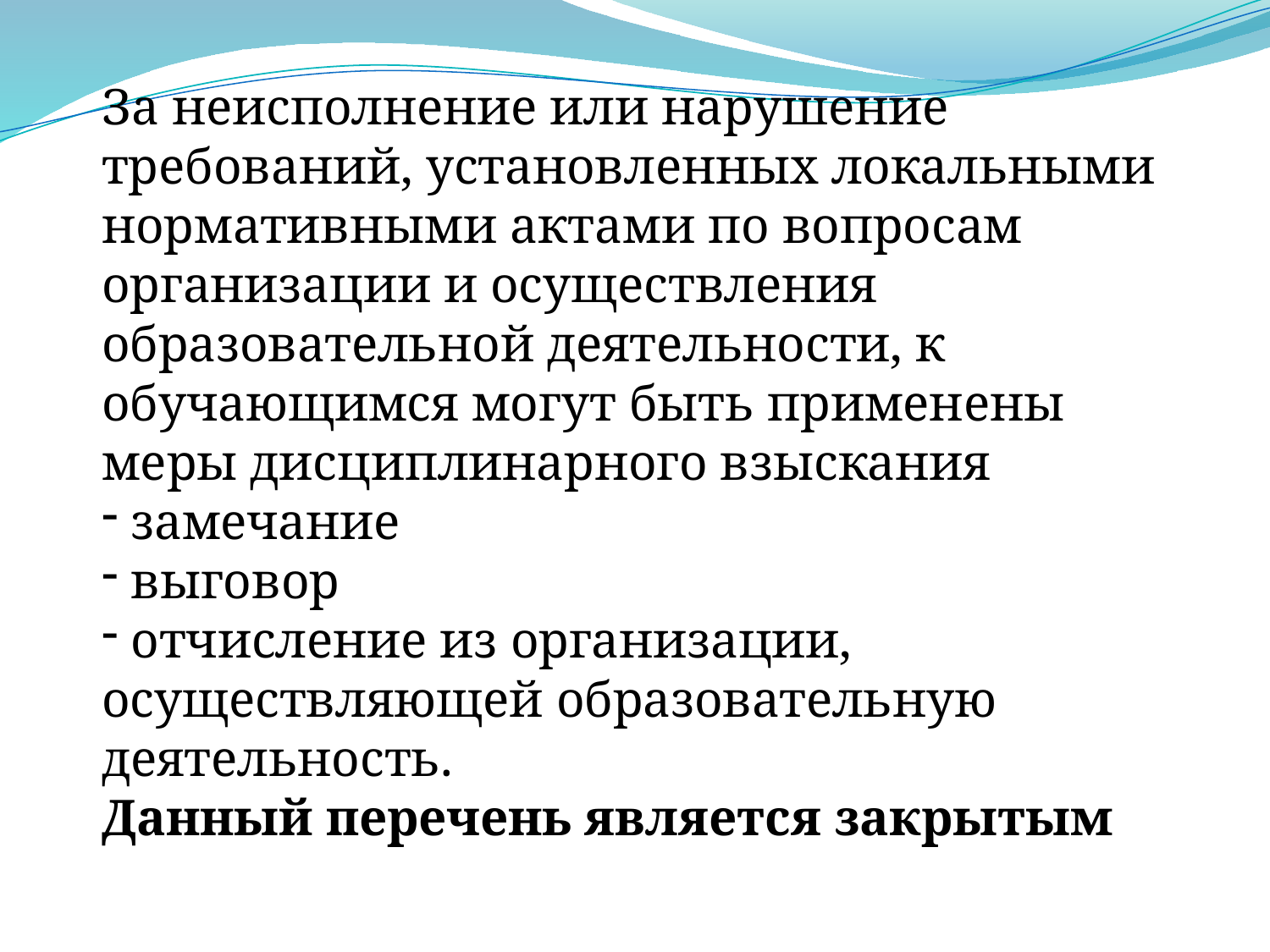

За неисполнение или нарушение требований, установленных локальными нормативными актами по вопросам организации и осуществления образовательной деятельности, к обучающимся могут быть применены меры дисциплинарного взыскания
 замечание
 выговор
 отчисление из организации, осуществляющей образовательную деятельность.
Данный перечень является закрытым